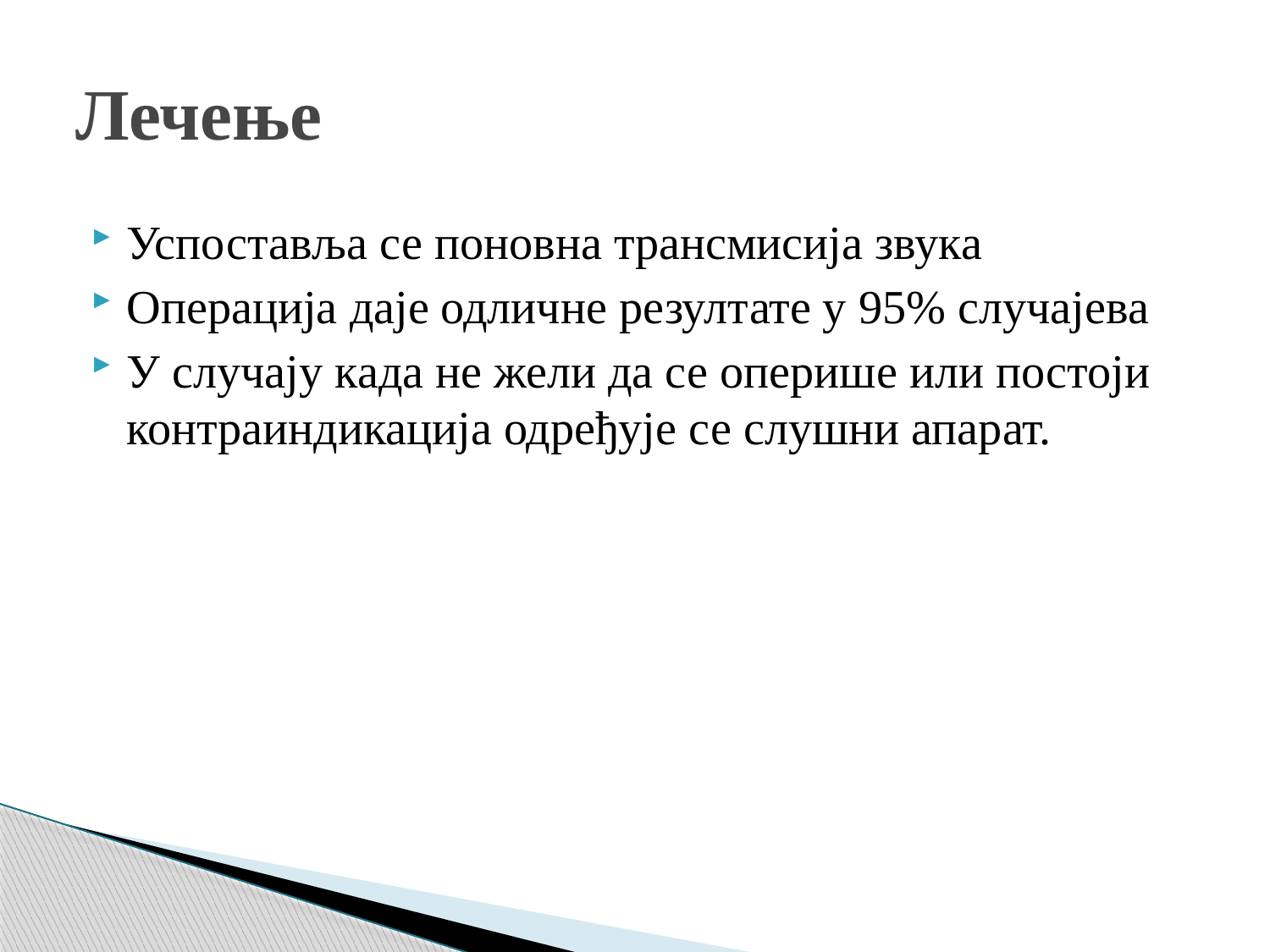

# Лечење
Успоставља се поновна трансмисија звука
Операција даје одличне резултате у 95% случајева
У случају када не жели да се оперише или постоји контраиндикација одређује се слушни апарат.